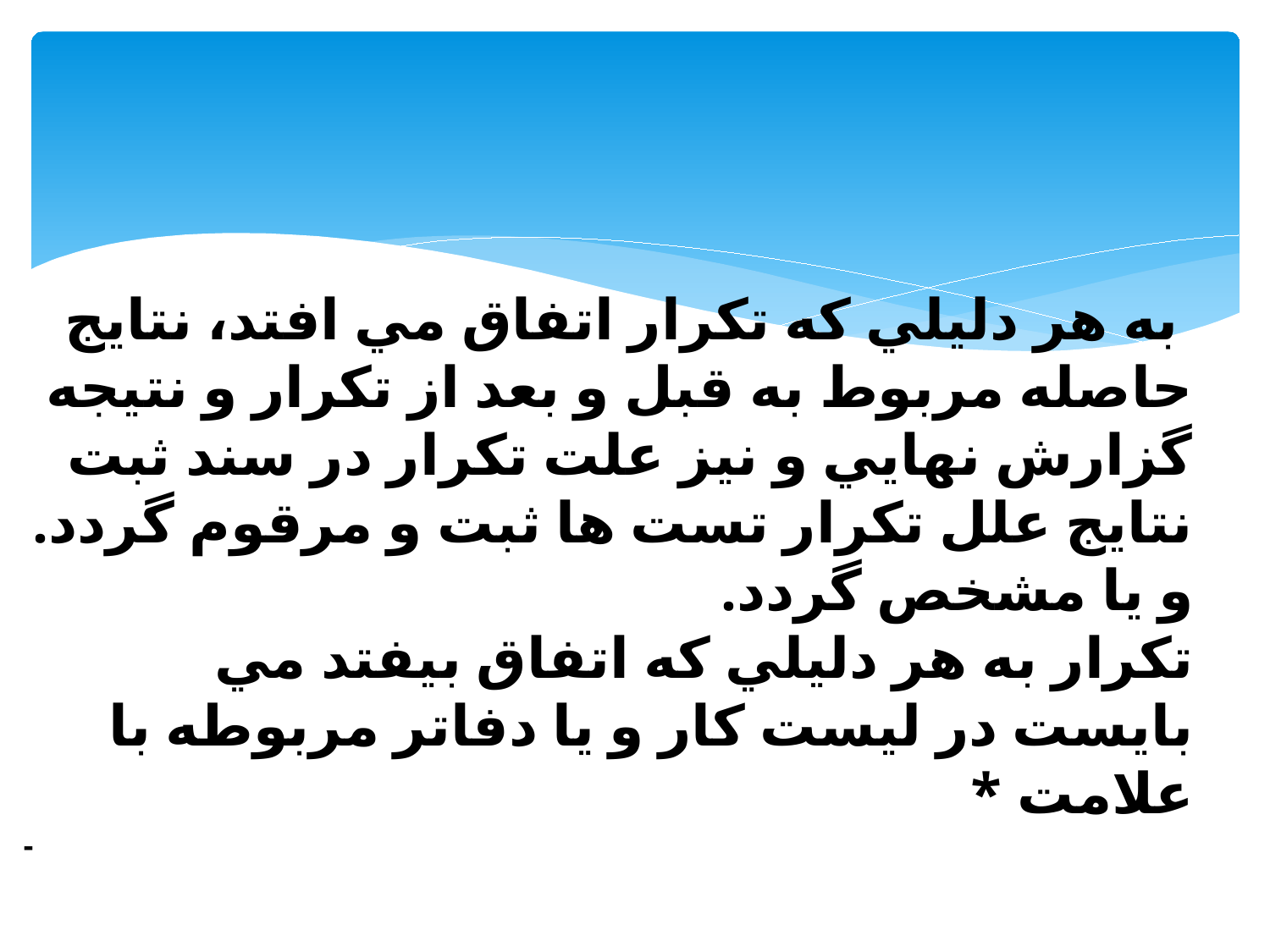

به هر دليلي كه تكرار اتفاق مي افتد، نتايج حاصله مربوط به قبل و بعد از تكرار و نتيجه گزارش نهايي و نيز علت تكرار در سند ثبت نتايج علل تكرار تست ها ثبت و مرقوم گردد.
و يا مشخص گردد.
تكرار به هر دليلي كه اتفاق بيفتد مي بايست در ليست كار و يا دفاتر مربوطه با علامت *
-